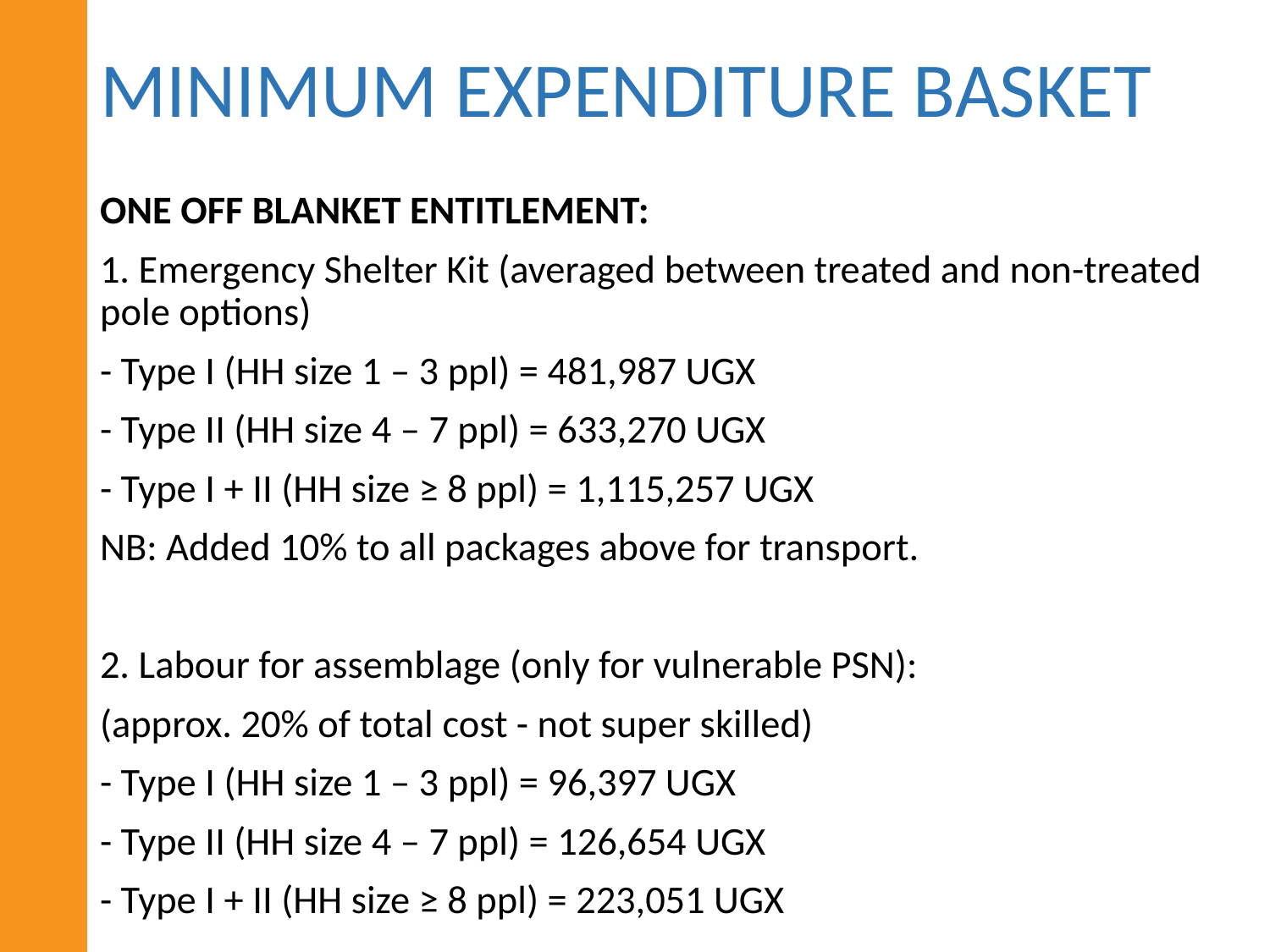

# MINIMUM EXPENDITURE BASKET
ONE OFF BLANKET ENTITLEMENT:
1. Emergency Shelter Kit (averaged between treated and non-treated pole options)
- Type I (HH size 1 – 3 ppl) = 481,987 UGX
- Type II (HH size 4 – 7 ppl) = 633,270 UGX
- Type I + II (HH size ≥ 8 ppl) = 1,115,257 UGX
NB: Added 10% to all packages above for transport.

2. Labour for assemblage (only for vulnerable PSN):
(approx. 20% of total cost - not super skilled)
- Type I (HH size 1 – 3 ppl) = 96,397 UGX
- Type II (HH size 4 – 7 ppl) = 126,654 UGX
- Type I + II (HH size ≥ 8 ppl) = 223,051 UGX